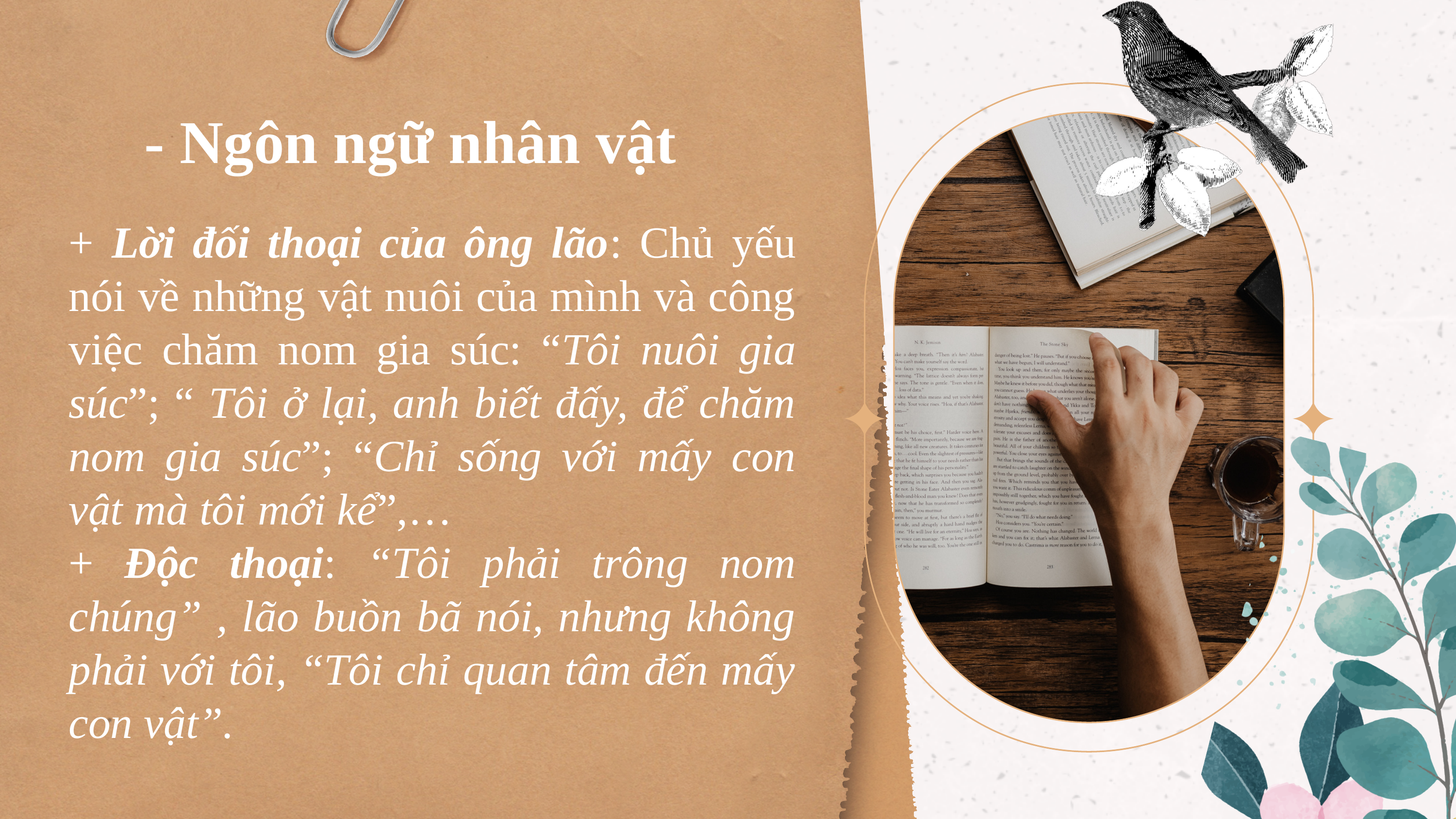

- Ngôn ngữ nhân vật
+ Lời đối thoại của ông lão: Chủ yếu nói về những vật nuôi của mình và công việc chăm nom gia súc: “Tôi nuôi gia súc”; “ Tôi ở lại, anh biết đấy, để chăm nom gia súc”; “Chỉ sống với mấy con vật mà tôi mới kể”,…
+ Độc thoại: “Tôi phải trông nom chúng” , lão buồn bã nói, nhưng không phải với tôi, “Tôi chỉ quan tâm đến mấy con vật”.